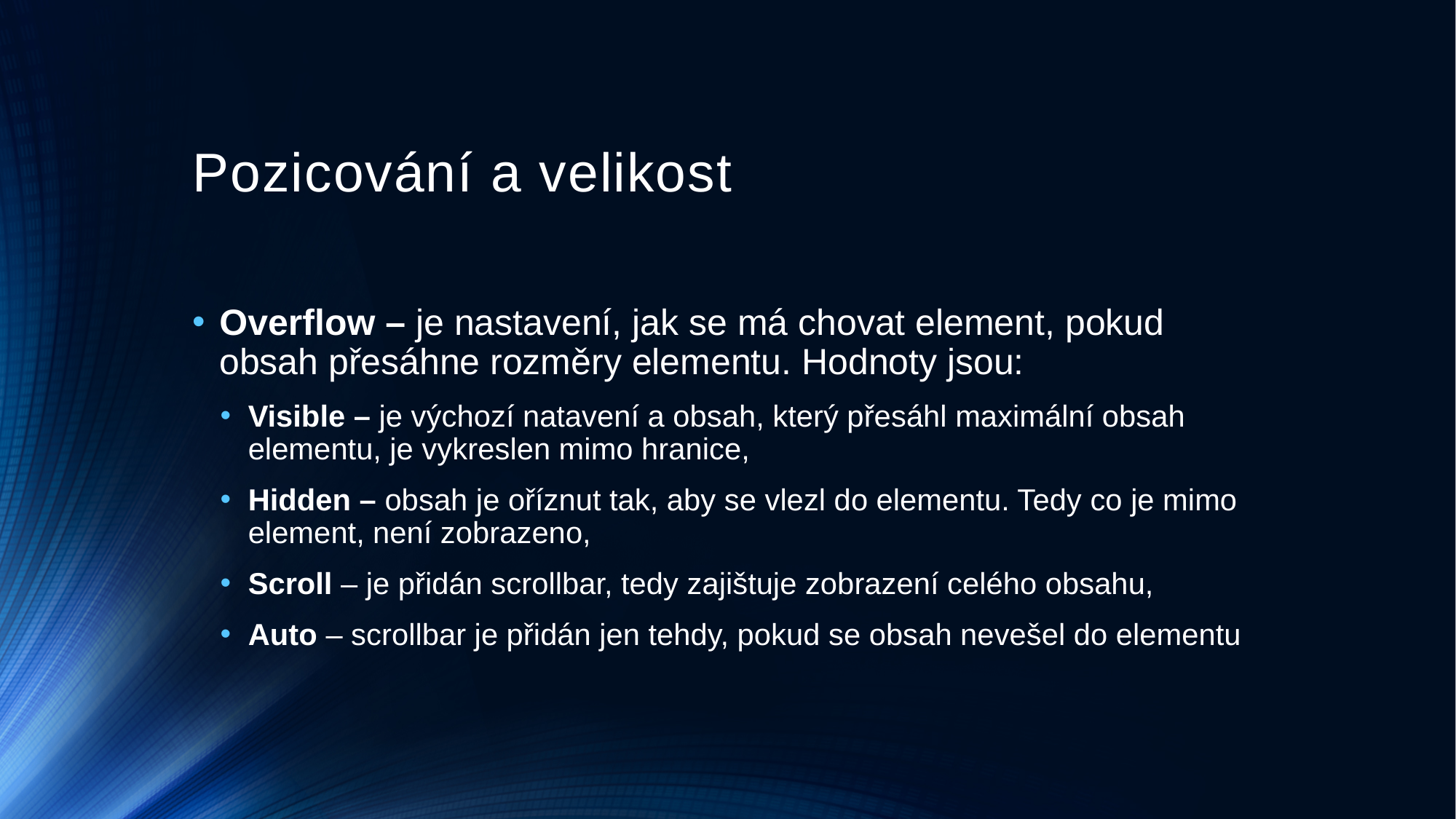

# Pozicování a velikost

Overflow – je nastavení, jak se má chovat element, pokud obsah přesáhne rozměry elementu. Hodnoty jsou:
Visible – je výchozí natavení a obsah, který přesáhl maximální obsah elementu, je vykreslen mimo hranice,
Hidden – obsah je oříznut tak, aby se vlezl do elementu. Tedy co je mimo element, není zobrazeno,
Scroll – je přidán scrollbar, tedy zajištuje zobrazení celého obsahu,
Auto – scrollbar je přidán jen tehdy, pokud se obsah nevešel do elementu